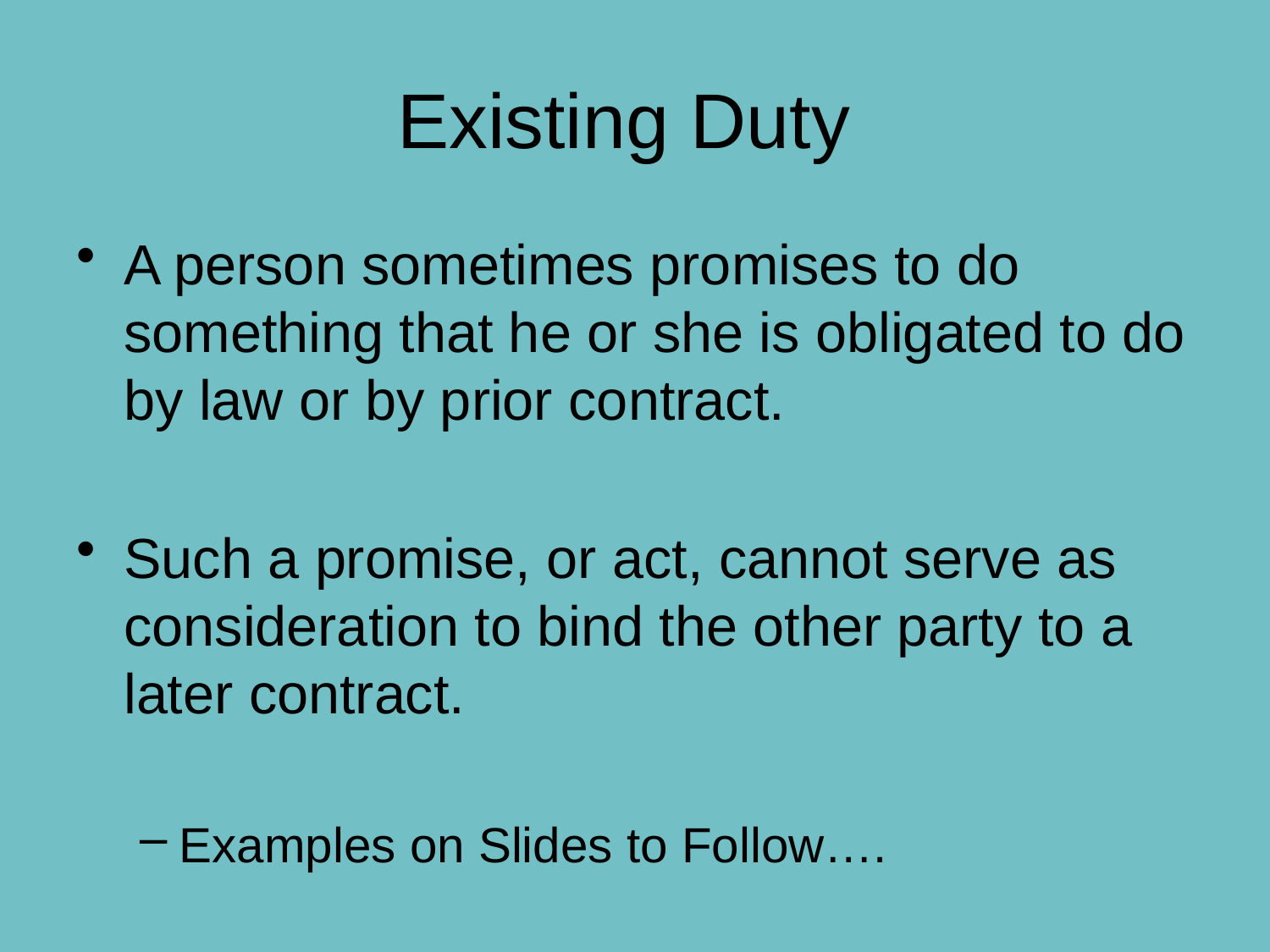

# Existing Duty
A person sometimes promises to do something that he or she is obligated to do by law or by prior contract.

Such a promise, or act, cannot serve as consideration to bind the other party to a later contract.

Examples on Slides to Follow….